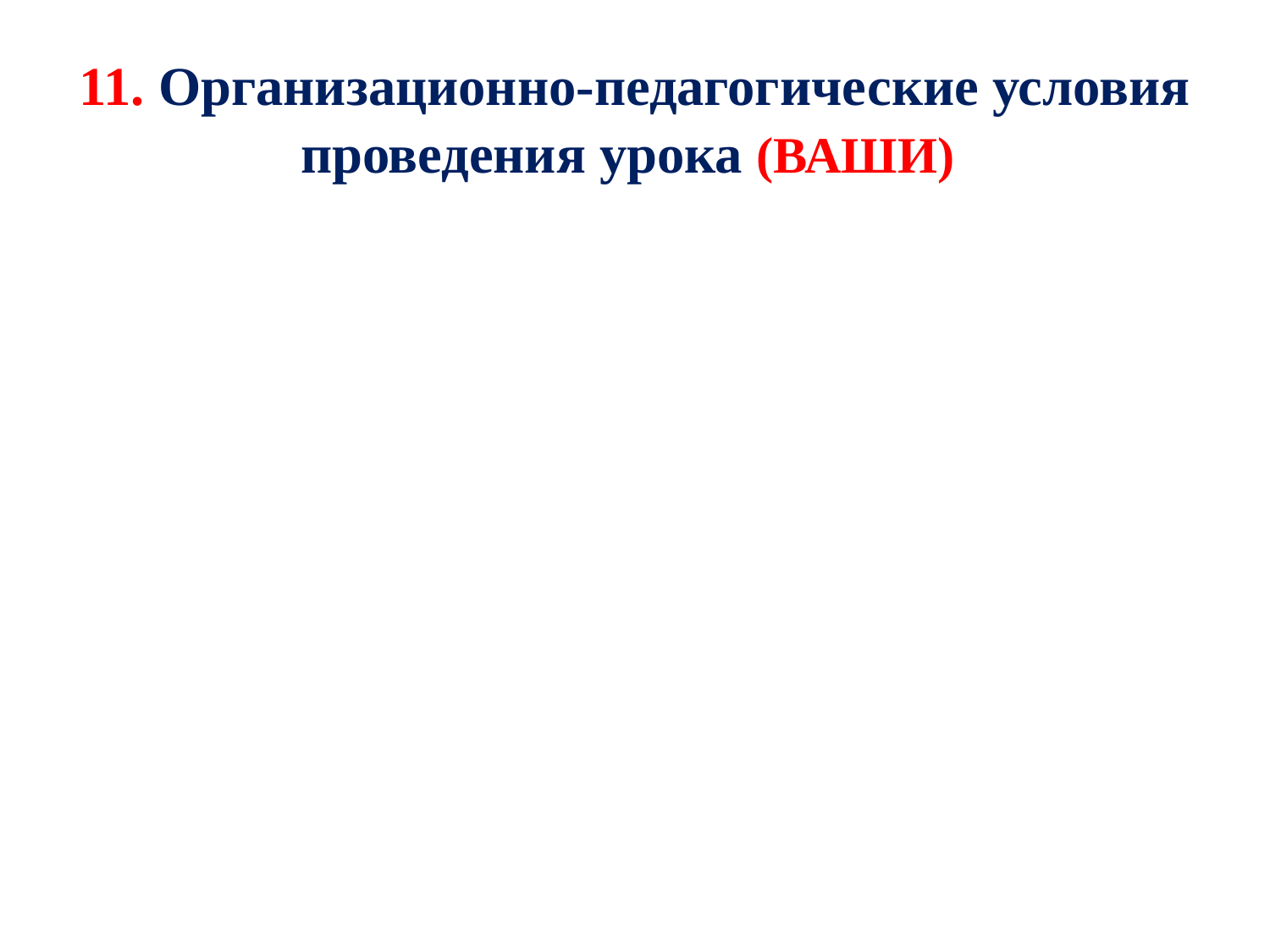

# 11. Организационно-педагогические условия проведения урока (ВАШИ)